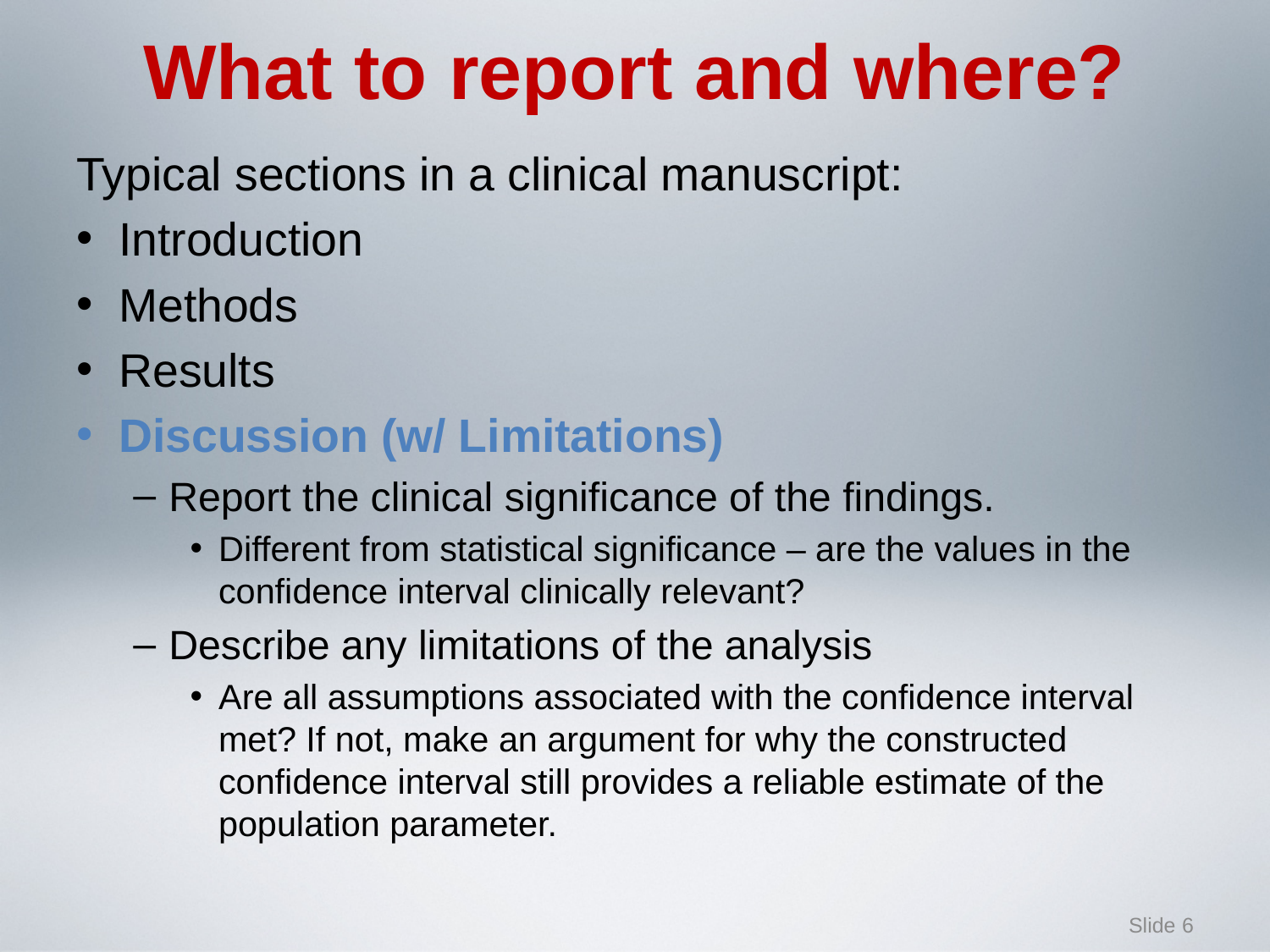

# What to report and where?
Typical sections in a clinical manuscript:
Introduction
Methods
Results
Discussion (w/ Limitations)
Report the clinical significance of the findings.
Different from statistical significance – are the values in the confidence interval clinically relevant?
Describe any limitations of the analysis
Are all assumptions associated with the confidence interval met? If not, make an argument for why the constructed confidence interval still provides a reliable estimate of the population parameter.
Slide 6